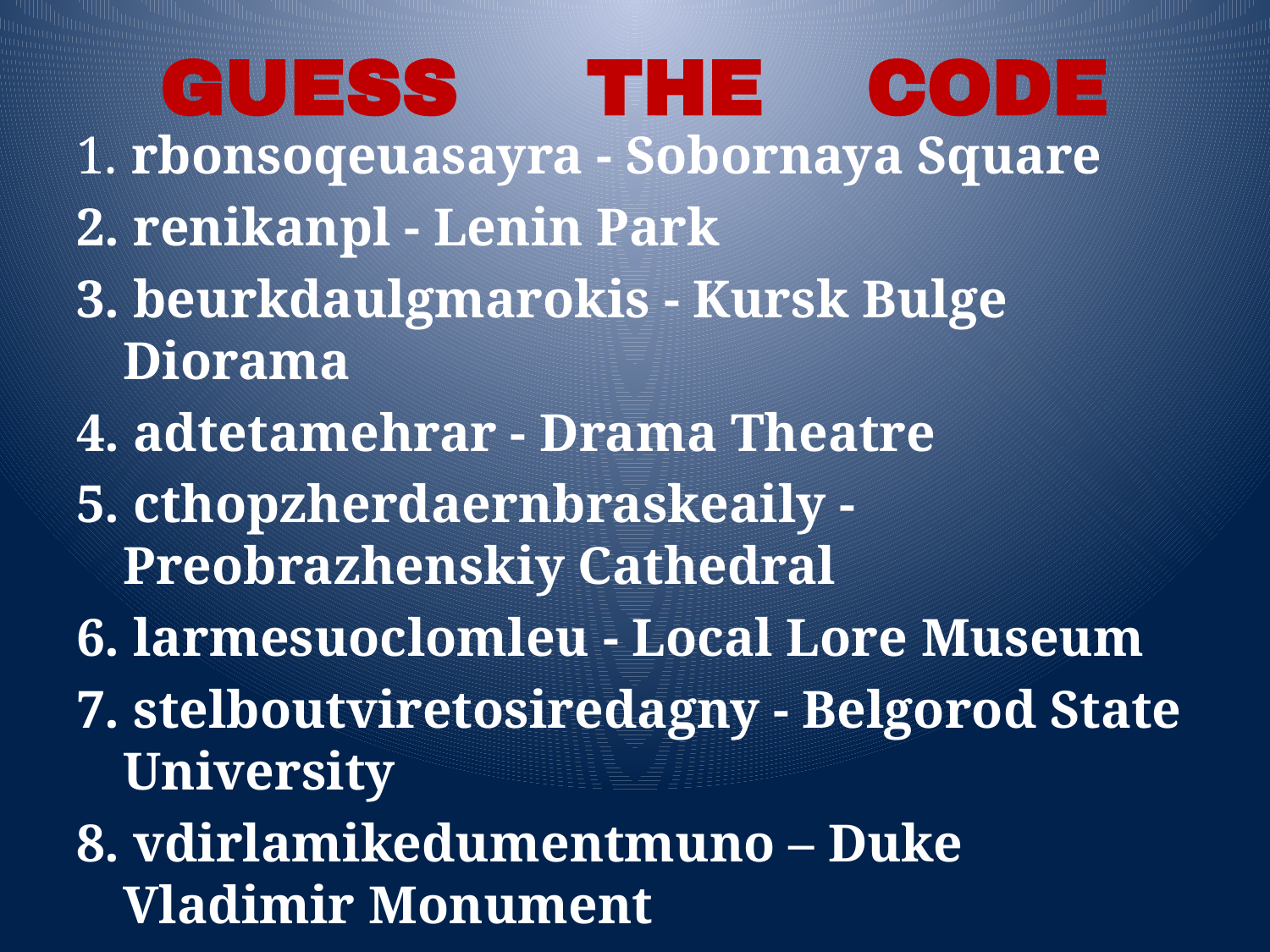

# GUESS     THE    CODE
1. rbonsoqeuasayra - Sobornaya Square
2. renikanpl - Lenin Park
3. beurkdaulgmarokis - Kursk Bulge Diorama
4. adtetamehrar - Drama Theatre
5. cthopzherdaernbraskeaily - Preobrazhenskiy Cathedral
6. larmesuoclomleu - Local Lore Museum
7. stelboutviretosiredagny - Belgorod State University
8. vdirlamikedumentmuno – Duke Vladimir Monument